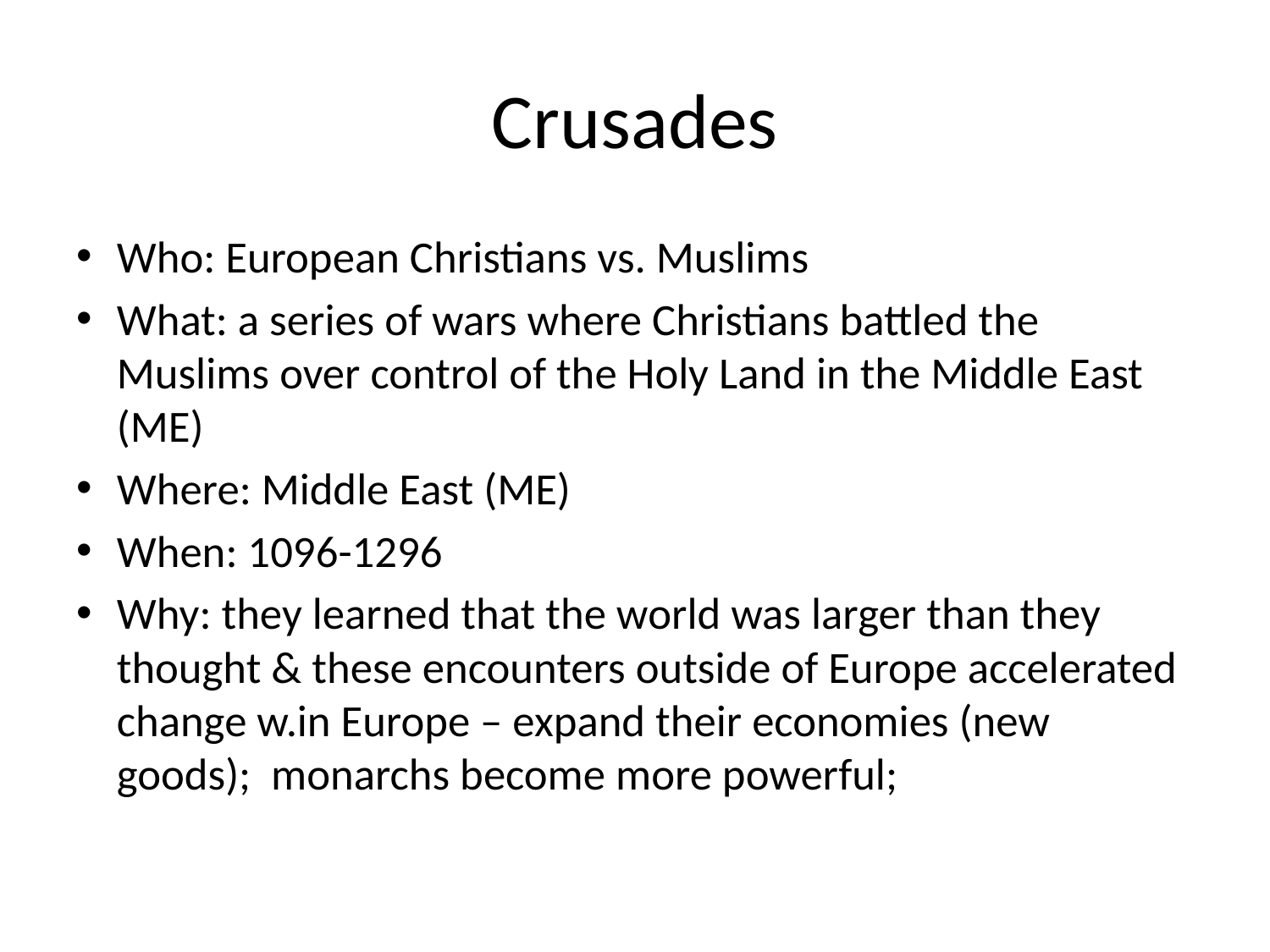

# Crusades
Who: European Christians vs. Muslims
What: a series of wars where Christians battled the Muslims over control of the Holy Land in the Middle East (ME)
Where: Middle East (ME)
When: 1096-1296
Why: they learned that the world was larger than they thought & these encounters outside of Europe accelerated change w.in Europe – expand their economies (new goods);  monarchs become more powerful;